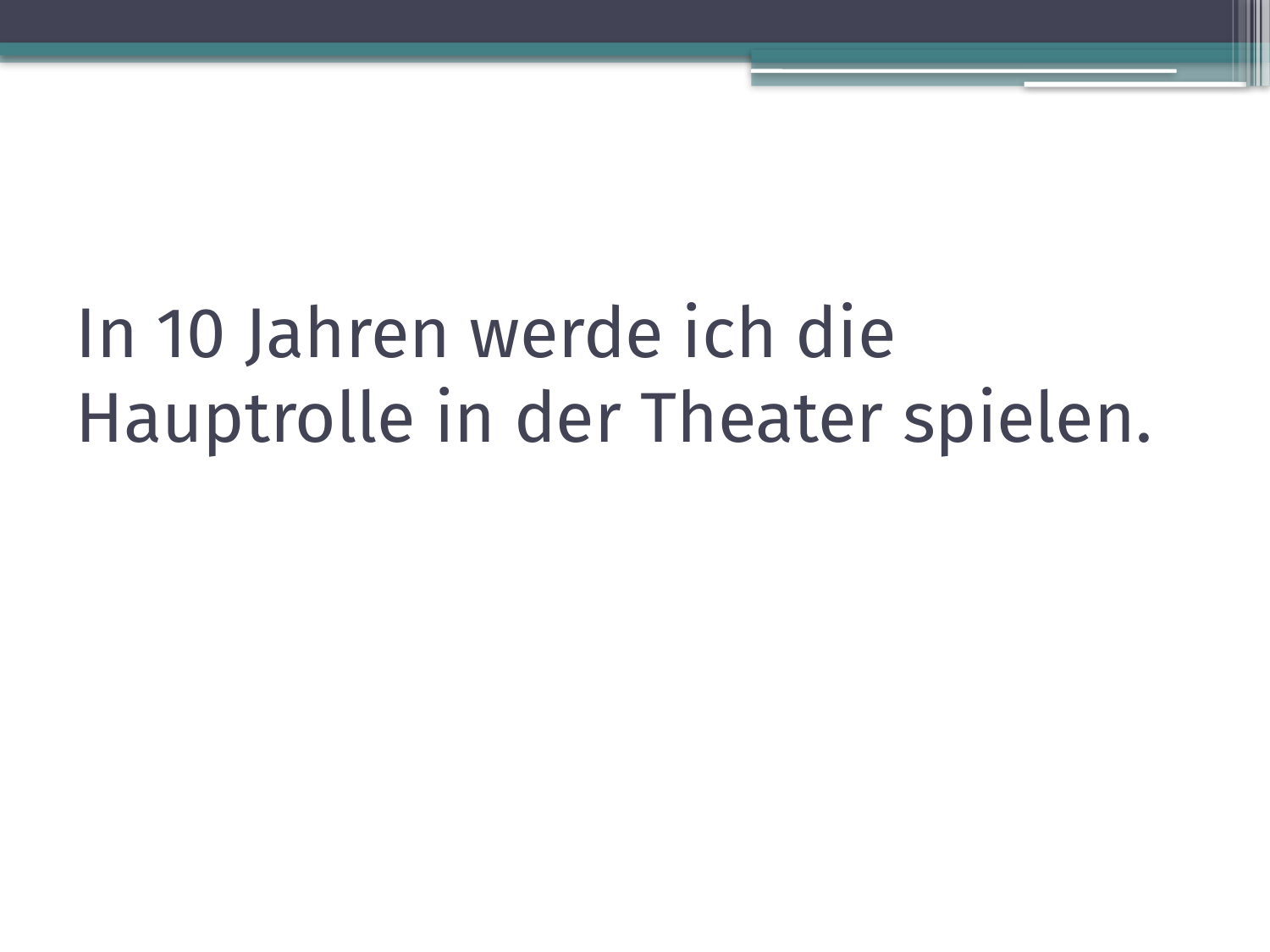

# In 10 Jahren werde ich die Hauptrolle in der Theater spielen.